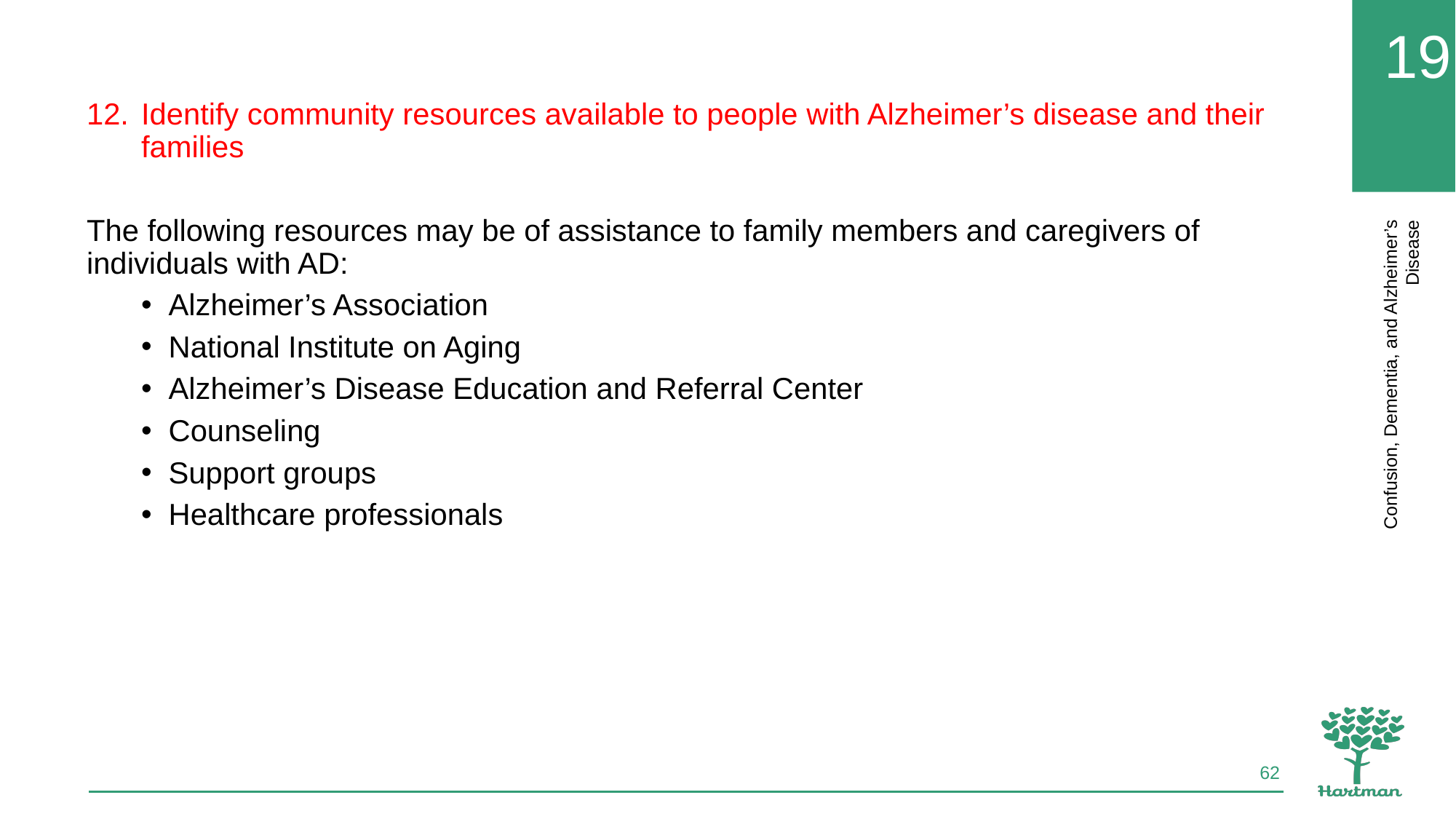

Identify community resources available to people with Alzheimer’s disease and their families

The following resources may be of assistance to family members and caregivers of individuals with AD:
Alzheimer’s Association
National Institute on Aging
Alzheimer’s Disease Education and Referral Center
Counseling
Support groups
Healthcare professionals

62